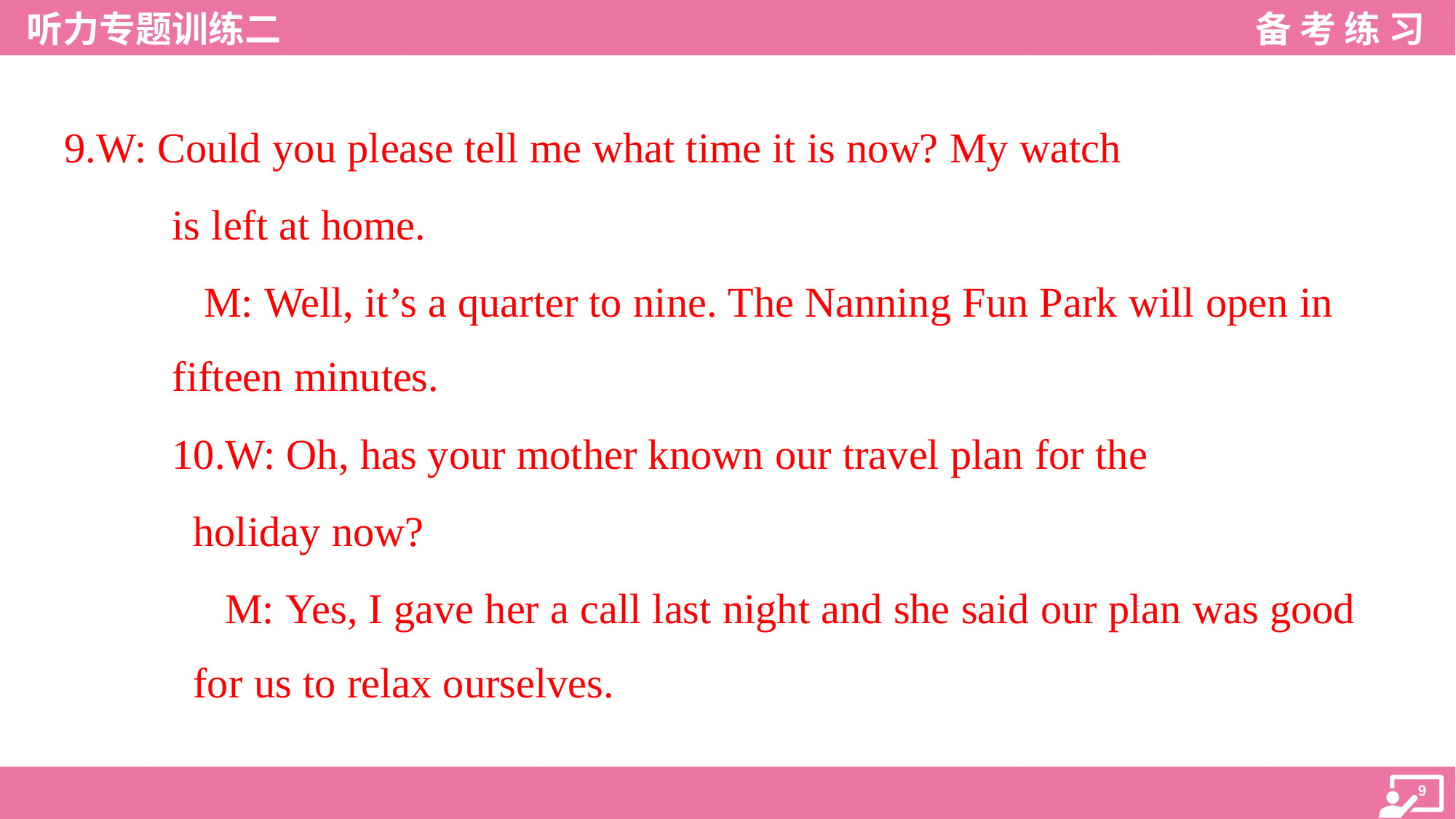

9.W: Could you please tell me what time it is now? My watch
is left at home.
   M: Well, it’s a quarter to nine. The Nanning Fun Park will open in
fifteen minutes.
10.W: Oh, has your mother known our travel plan for the
  holiday now?
     M: Yes, I gave her a call last night and she said our plan was good
  for us to relax ourselves.